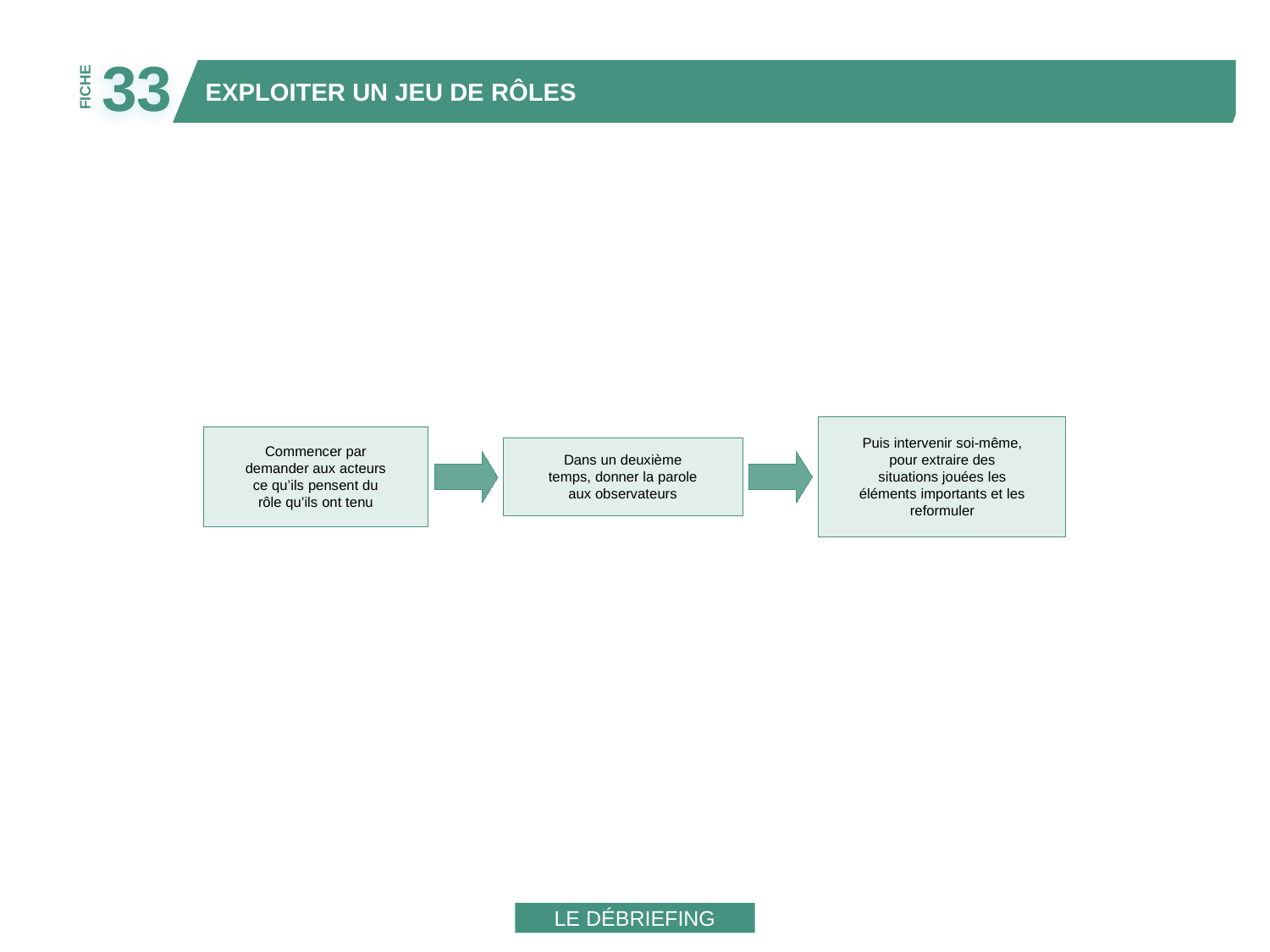

33

EXPLOITER UN JEU DE RÔLES
FICHE

Puis intervenir soi-même,
pour extraire des
situations jouées les
éléments importants et les
reformuler

Commencer par
demander aux acteurs
ce qu’ils pensent du
rôle qu’ils ont tenu
Dans un deuxième
temps, donner la parole
aux observateurs

LE DÉBRIEFING